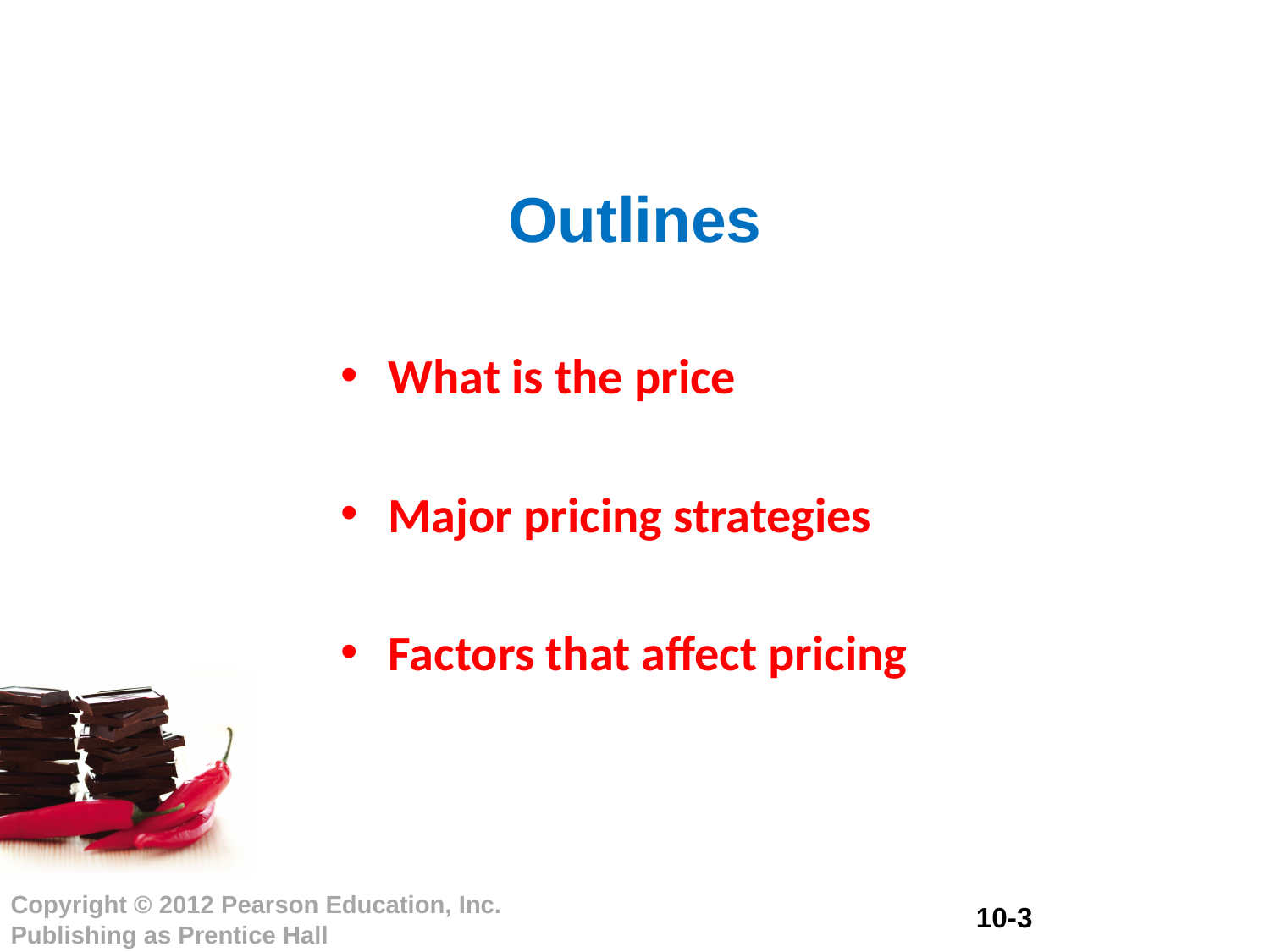

# Outlines
What is the price

Major pricing strategies

Factors that affect pricing